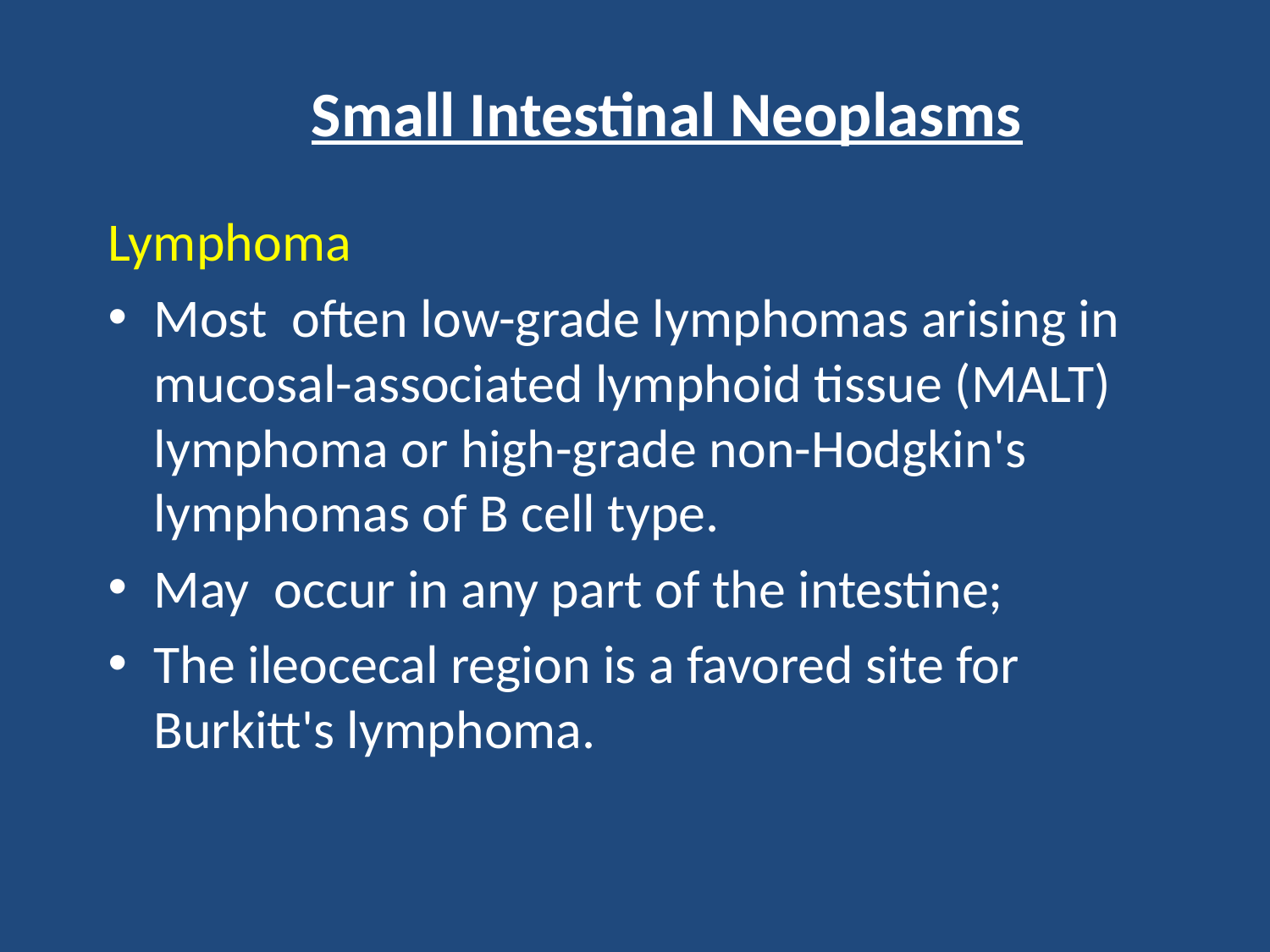

# Small Intestinal Neoplasms
Lymphoma
Most  often low-grade lymphomas arising in mucosal-associated lymphoid tissue (MALT) lymphoma or high-grade non-Hodgkin's lymphomas of B cell type.
May  occur in any part of the intestine;
The ileocecal region is a favored site for Burkitt's lymphoma.